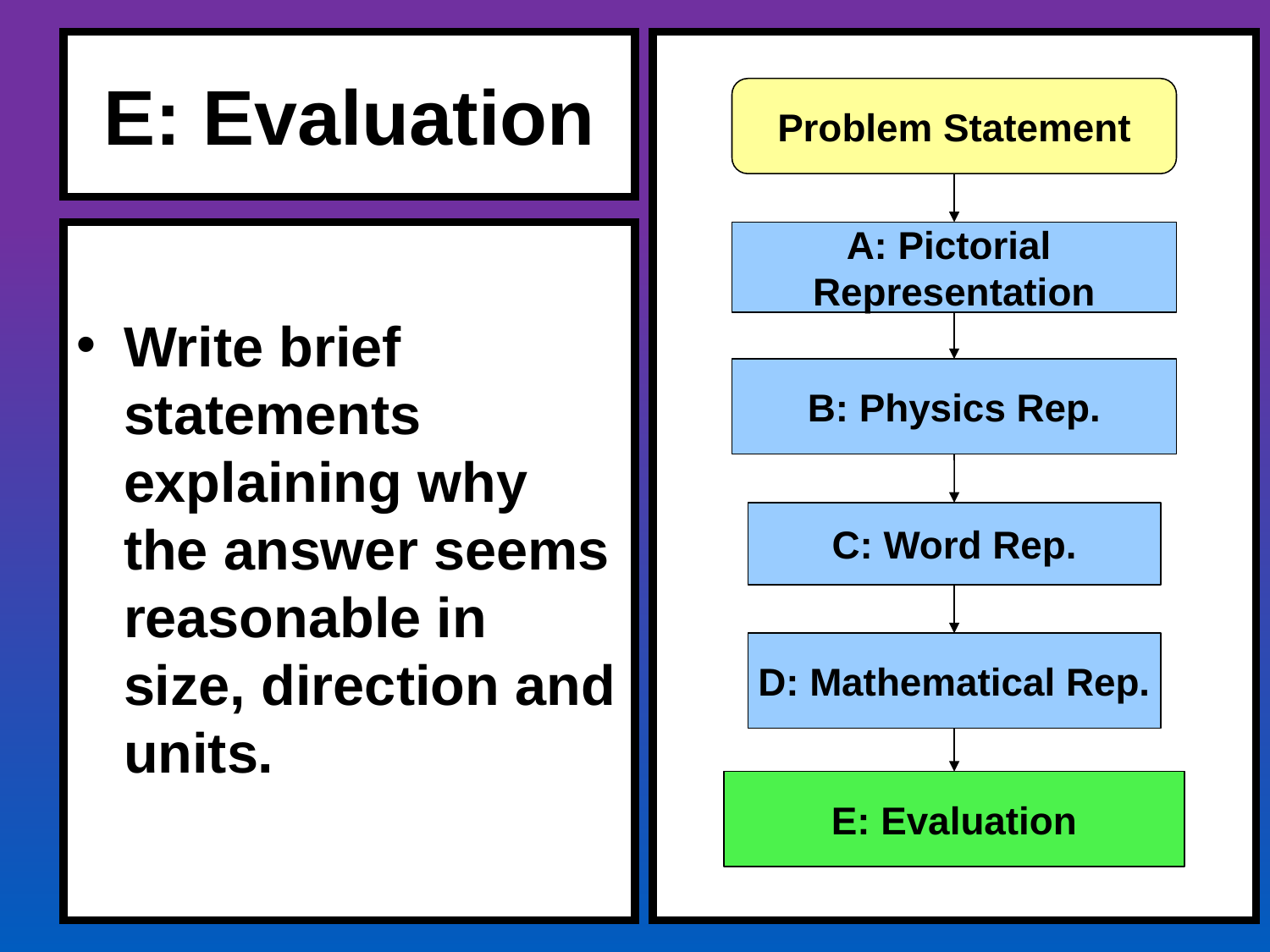

# E: Evaluation

Problem Statement

Write brief statements explaining why the answer seems reasonable in size, direction and units.

A: Pictorial
Representation
B: Physics Rep.
C: Word Rep.
D: Mathematical Rep.
E: Evaluation